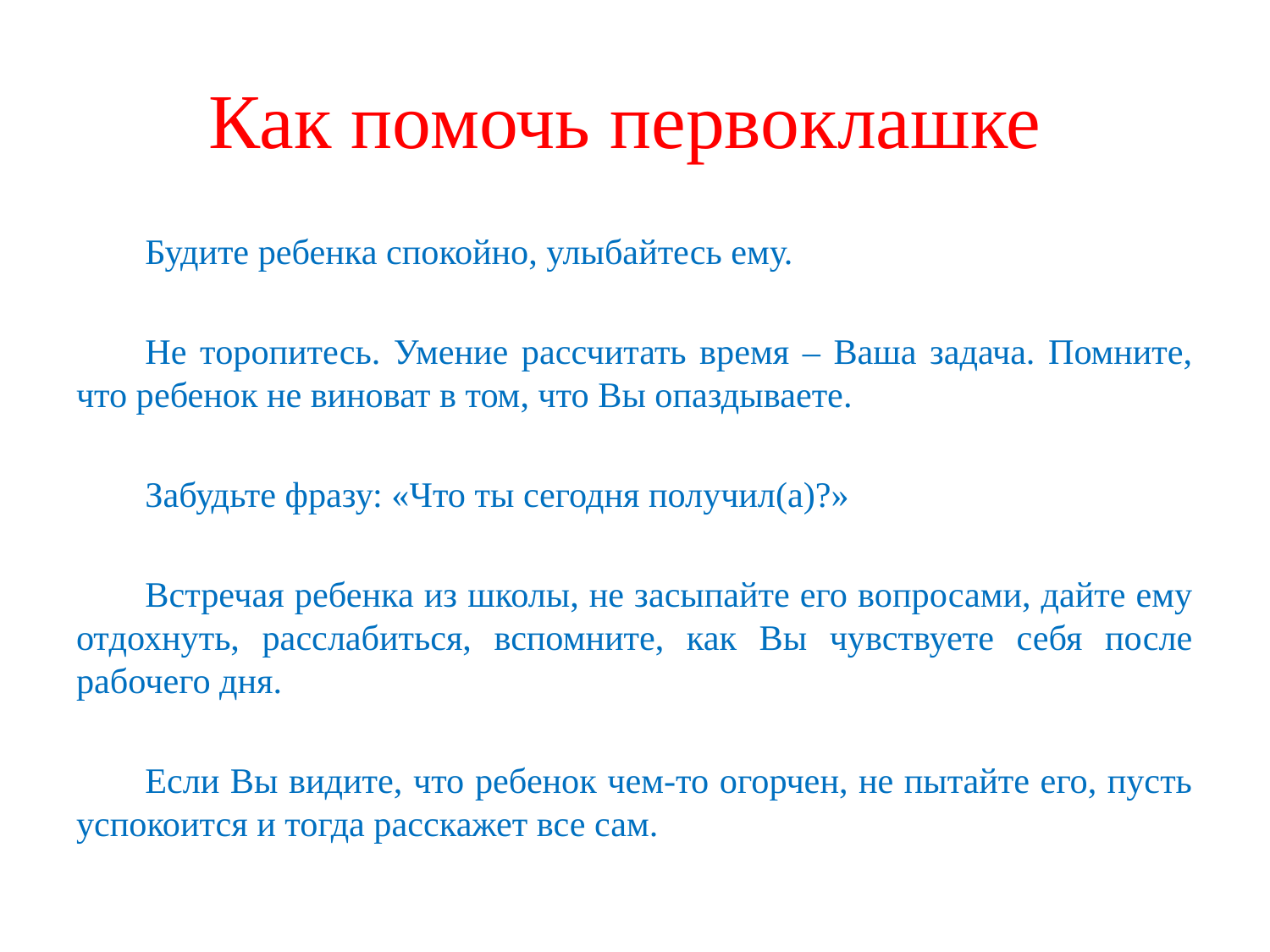

# Как помочь первоклашке
Будите ребенка спокойно, улыбайтесь ему.

Не торопитесь. Умение рассчитать время – Ваша задача. Помните, что ребенок не виноват в том, что Вы опаздываете.

Забудьте фразу: «Что ты сегодня получил(а)?»

Встречая ребенка из школы, не засыпайте его вопросами, дайте ему отдохнуть, расслабиться, вспомните, как Вы чувствуете себя после рабочего дня.

Если Вы видите, что ребенок чем-то огорчен, не пытайте его, пусть успокоится и тогда расскажет все сам.